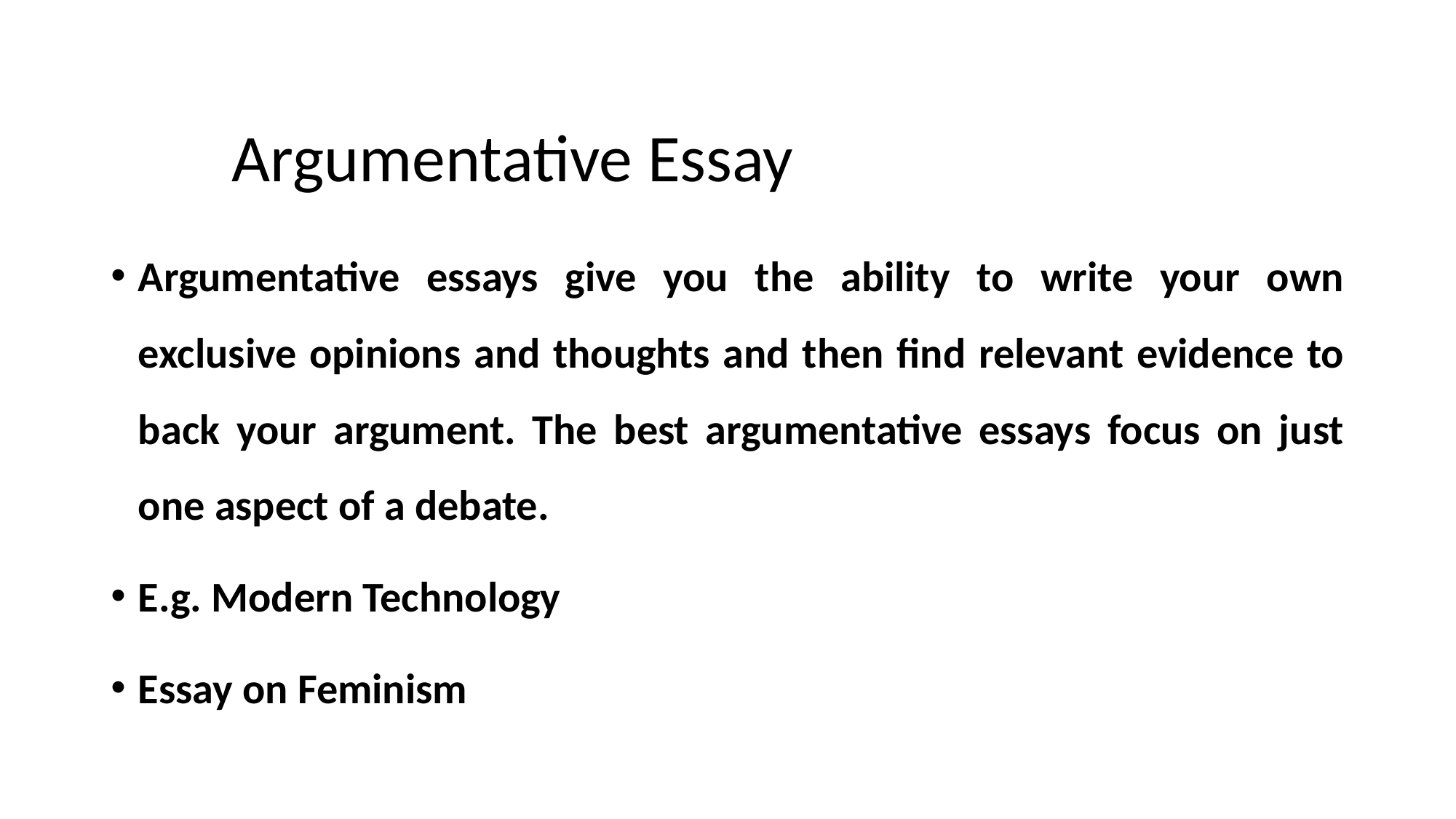

# Argumentative Essay
Argumentative essays give you the ability to write your own exclusive opinions and thoughts and then find relevant evidence to back your argument. The best argumentative essays focus on just one aspect of a debate.
E.g. Modern Technology
Essay on Feminism